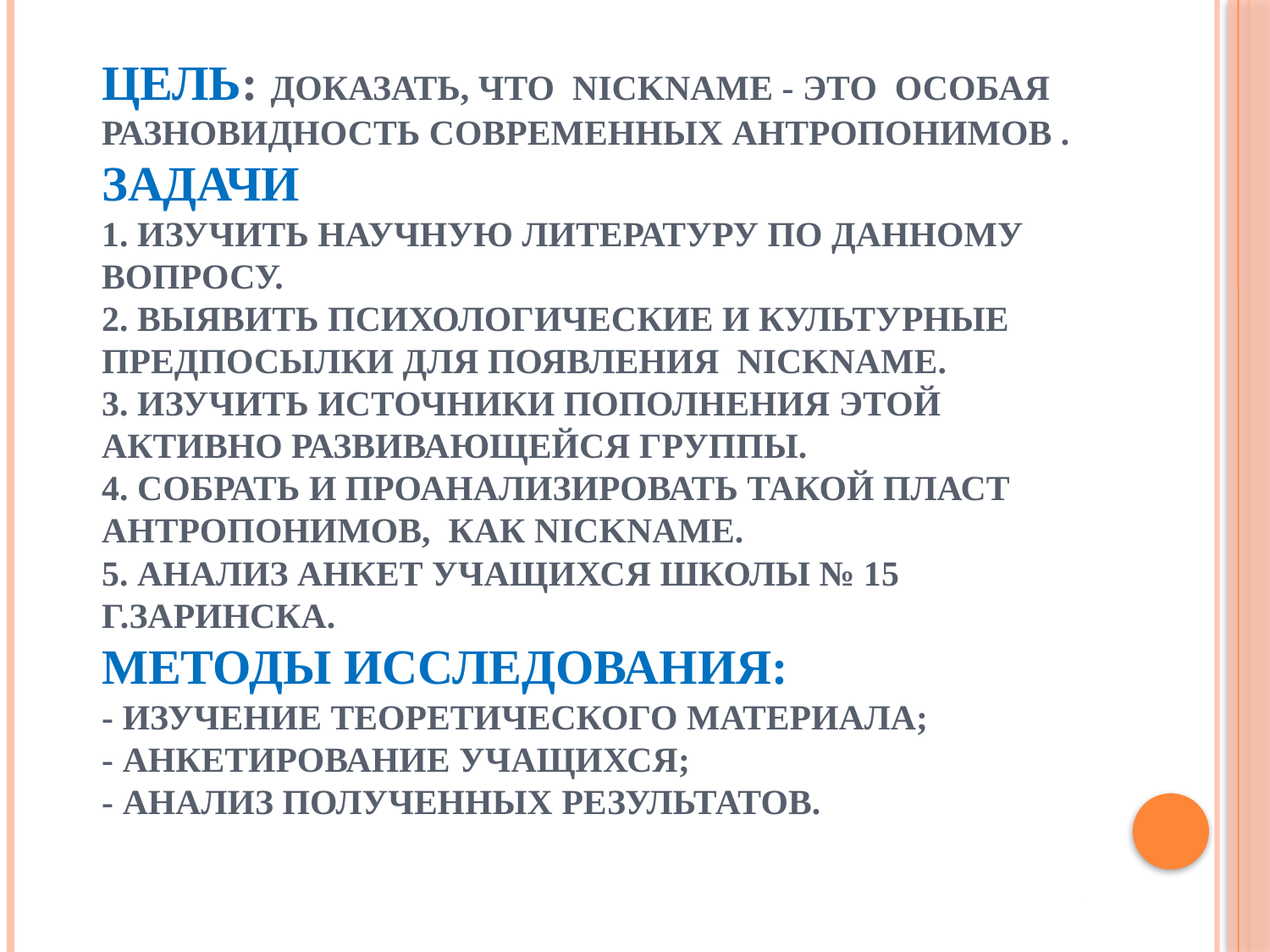

# Цель: доказать, что  Nickname - это  особая разновидность современных антропонимов . Задачи 1. Изучить научную литературу по данному вопросу. 2. Выявить психологические и культурные предпосылки для появления  Nickname. 3. Изучить источники пополнения этой активно развивающейся группы. 4. Собрать и проанализировать такой пласт антропонимов,  как nickname. 5. Анализ анкет учащихся школы № 15 г.Заринска. Методы исследования: - изучение теоретического материала; - анкетирование учащихся; - анализ полученных результатов.